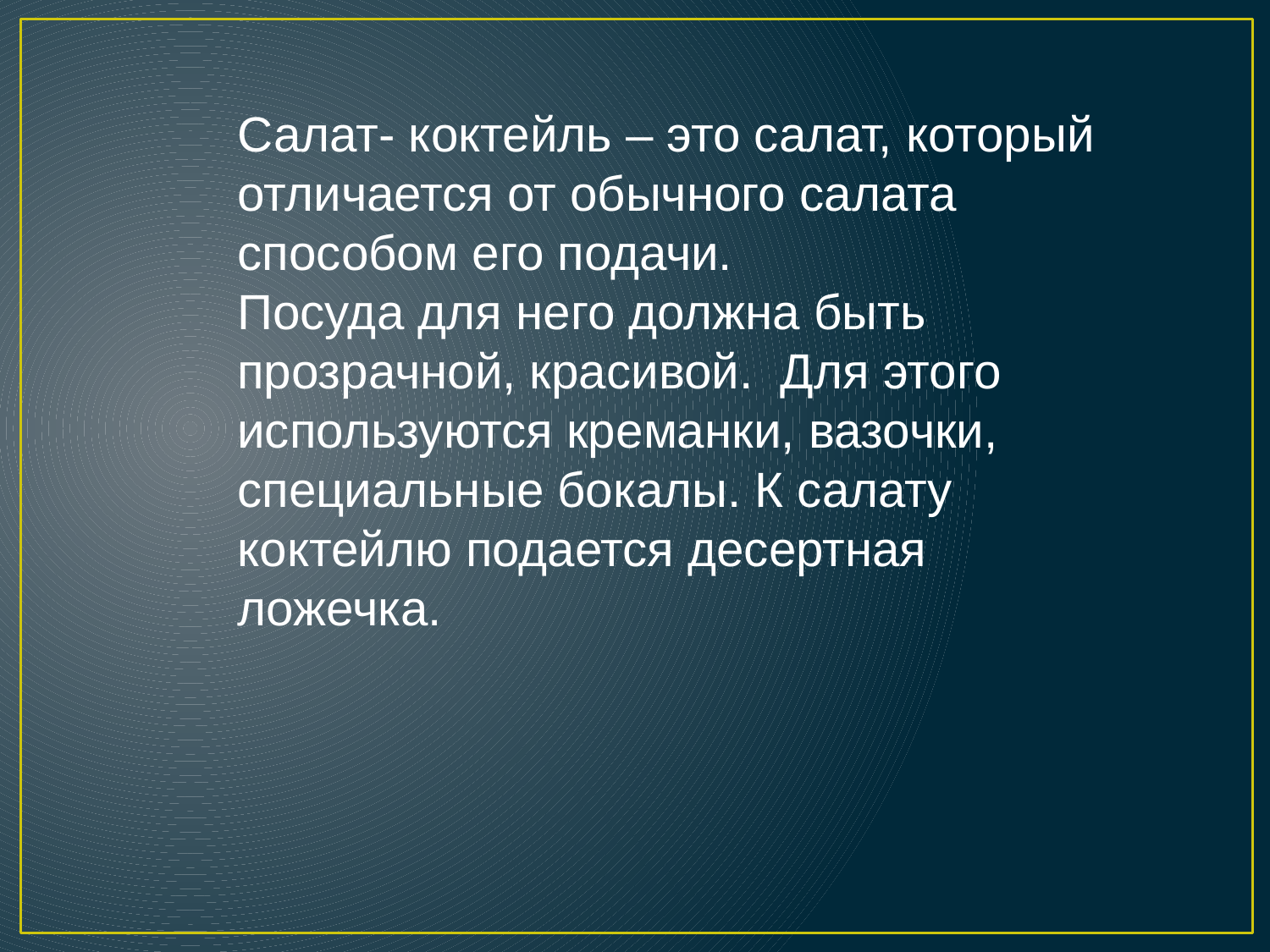

Салат- коктейль – это салат, который отличается от обычного салата способом его подачи.
Посуда для него должна быть прозрачной, красивой.  Для этого используются креманки, вазочки, специальные бокалы. К салату коктейлю подается десертная ложечка.